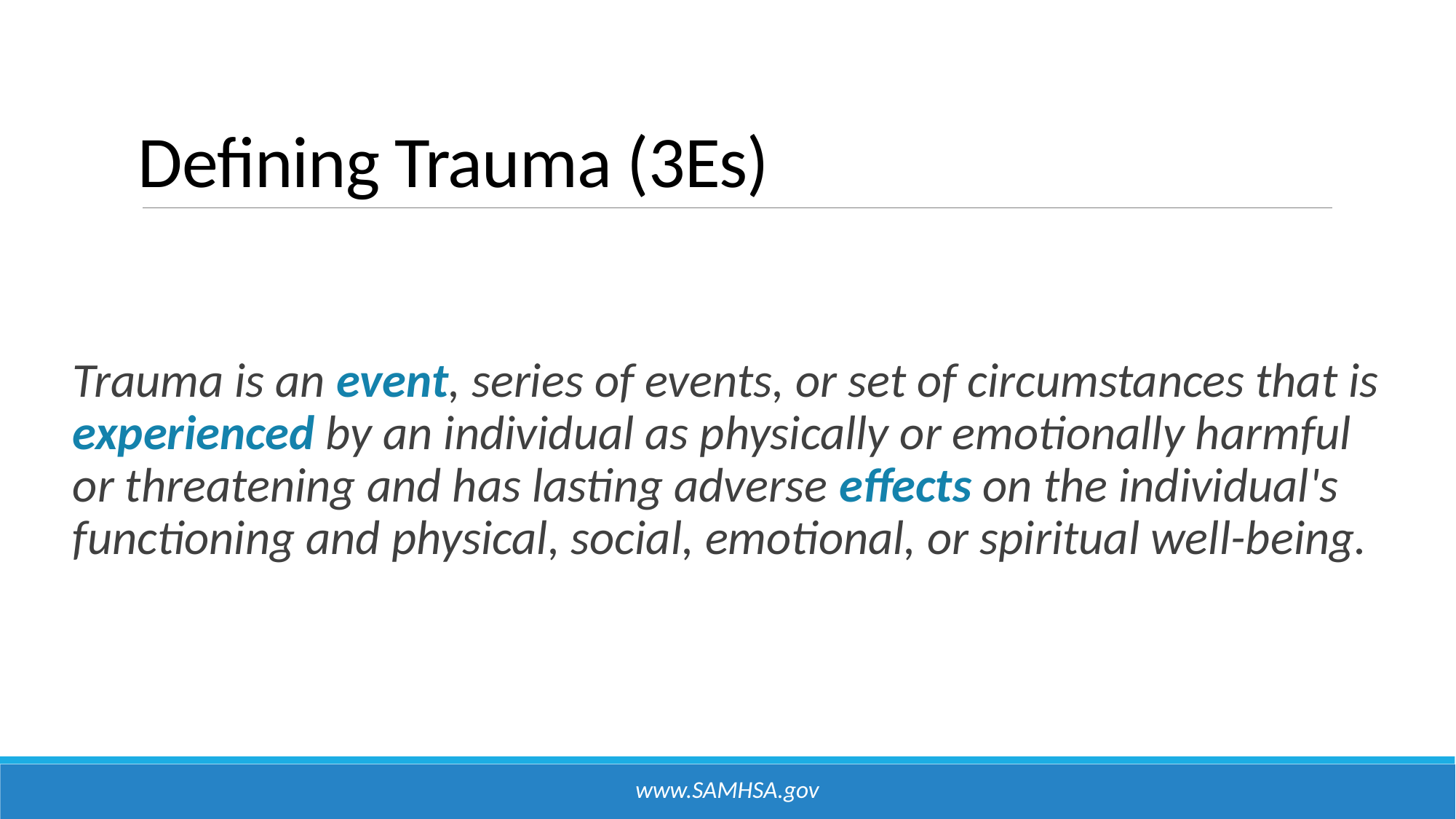

# Defining Trauma (3Es)
Trauma is an event, series of events, or set of circumstances that is experienced by an individual as physically or emotionally harmful or threatening and has lasting adverse effects on the individual's functioning and physical, social, emotional, or spiritual well-being.
www.SAMHSA.gov